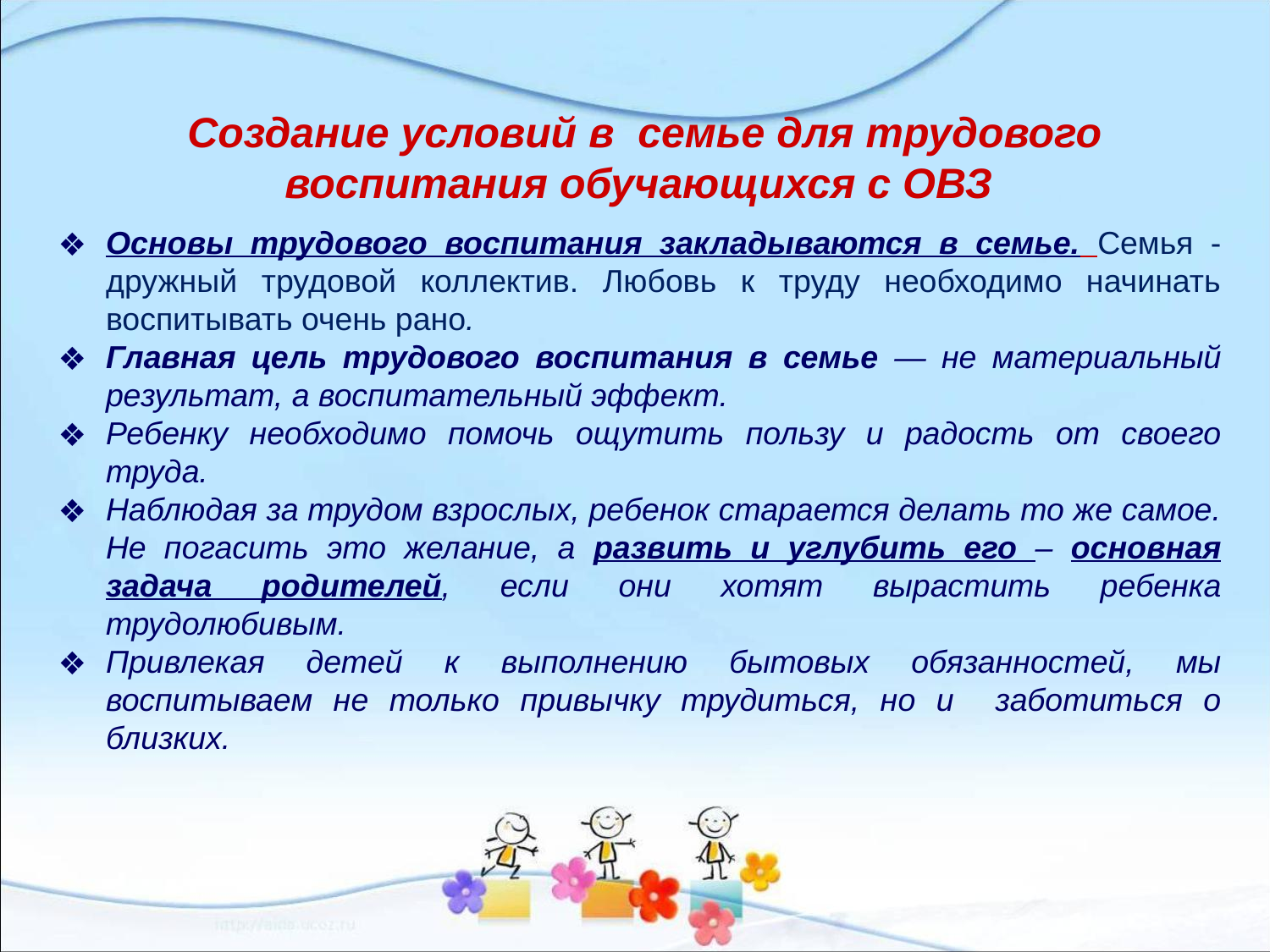

# Создание условий в  семье для трудового воспитания обучающихся с ОВЗ
Основы трудового воспитания закладываются в семье. Семья - дружный трудовой коллектив. Любовь к труду необходимо начинать воспитывать очень рано.
Главная цель трудового воспитания в семье — не материальный результат, а воспитательный эффект.
Ребенку необходимо помочь ощутить пользу и радость от своего труда.
Наблюдая за трудом взрослых, ребенок старается делать то же самое. Не погасить это желание, а развить и углубить его – основная задача родителей, если они хотят вырастить ребенка трудолюбивым.
Привлекая детей к выполнению бытовых обязанностей, мы воспитываем не только привычку трудиться, но и  заботиться о близких.